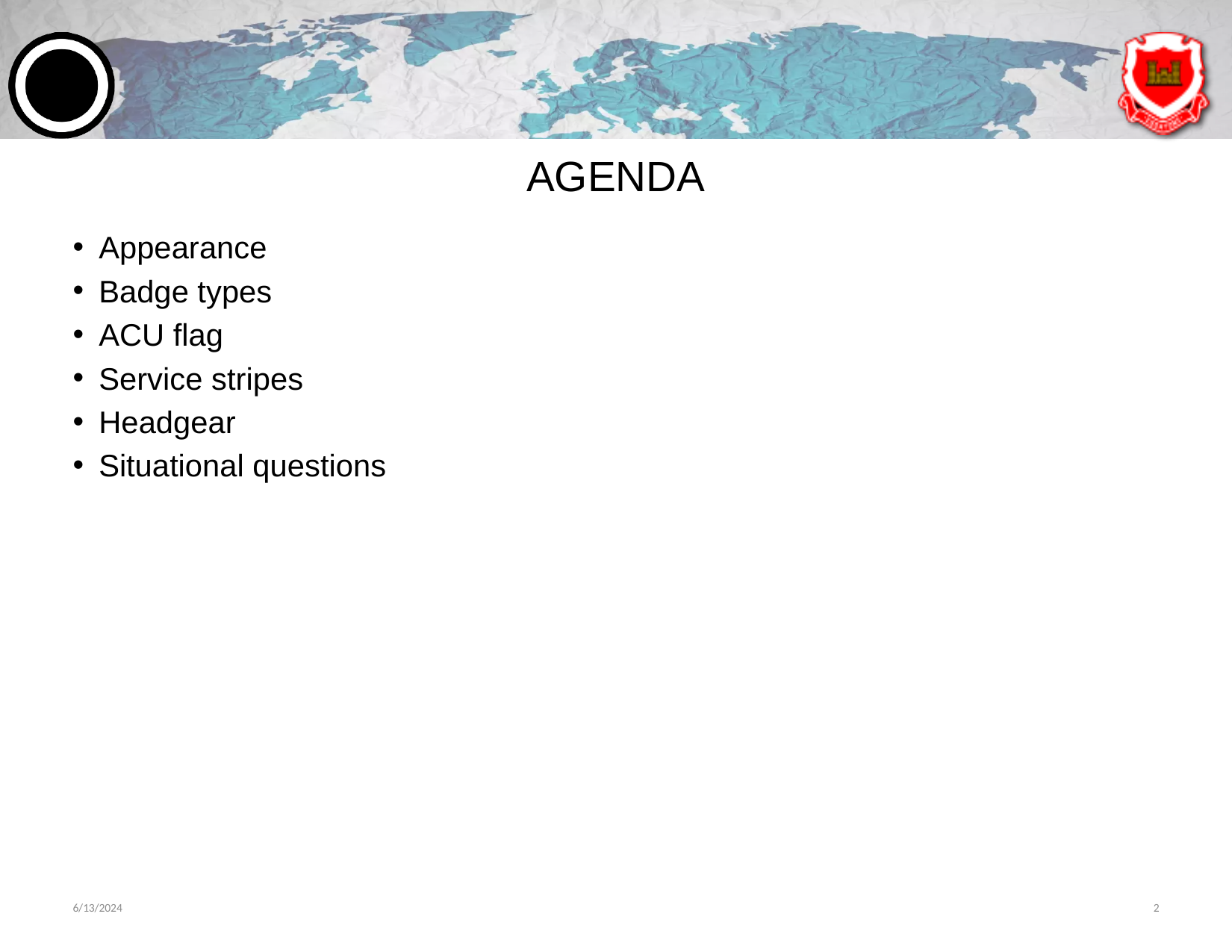

# AGENDA
Appearance
Badge types
ACU flag
Service stripes
Headgear
Situational questions
6/13/2024
2